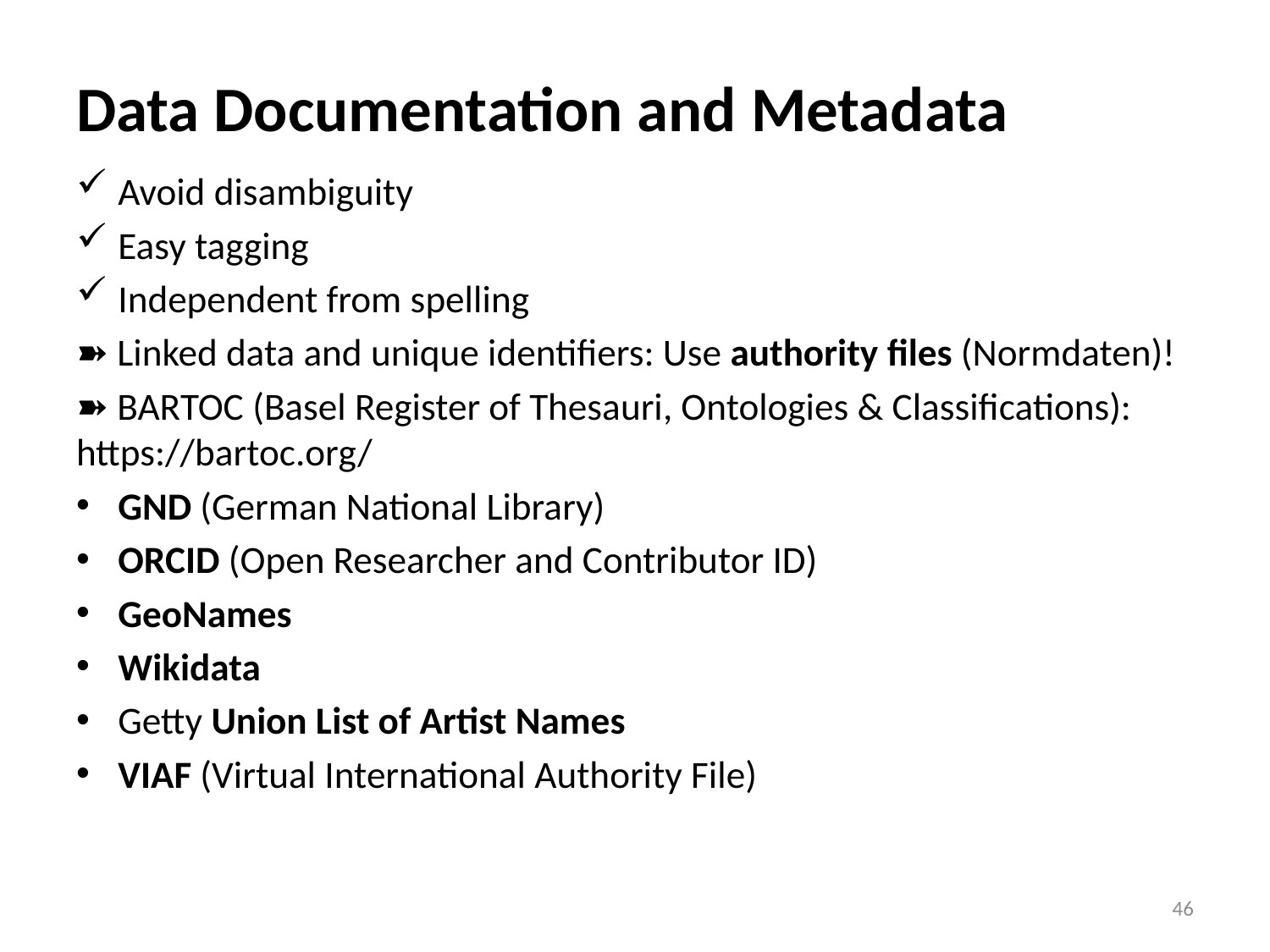

# Data Documentation and Metadata
Avoid disambiguity
Easy tagging
Independent from spelling
➽ Linked data and unique identifiers: Use authority files (Normdaten)!
➽ BARTOC (Basel Register of Thesauri, Ontologies & Classifications): https://bartoc.org/
GND (German National Library)
ORCID (Open Researcher and Contributor ID)
GeoNames
Wikidata
Getty Union List of Artist Names
VIAF (Virtual International Authority File)

46